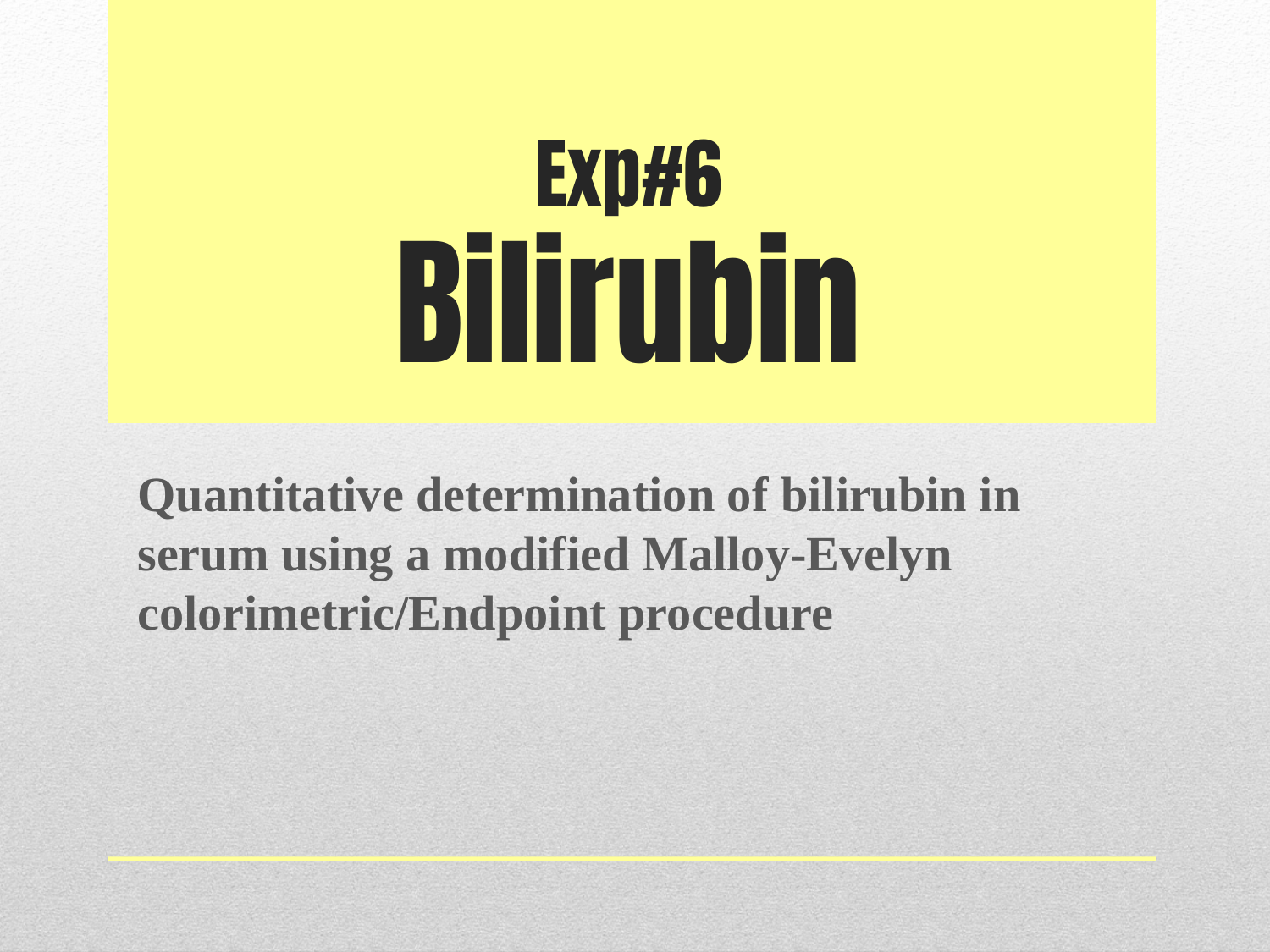

# Exp#6 Bilirubin
Quantitative determination of bilirubin in serum using a modified Malloy-Evelyn colorimetric/Endpoint procedure